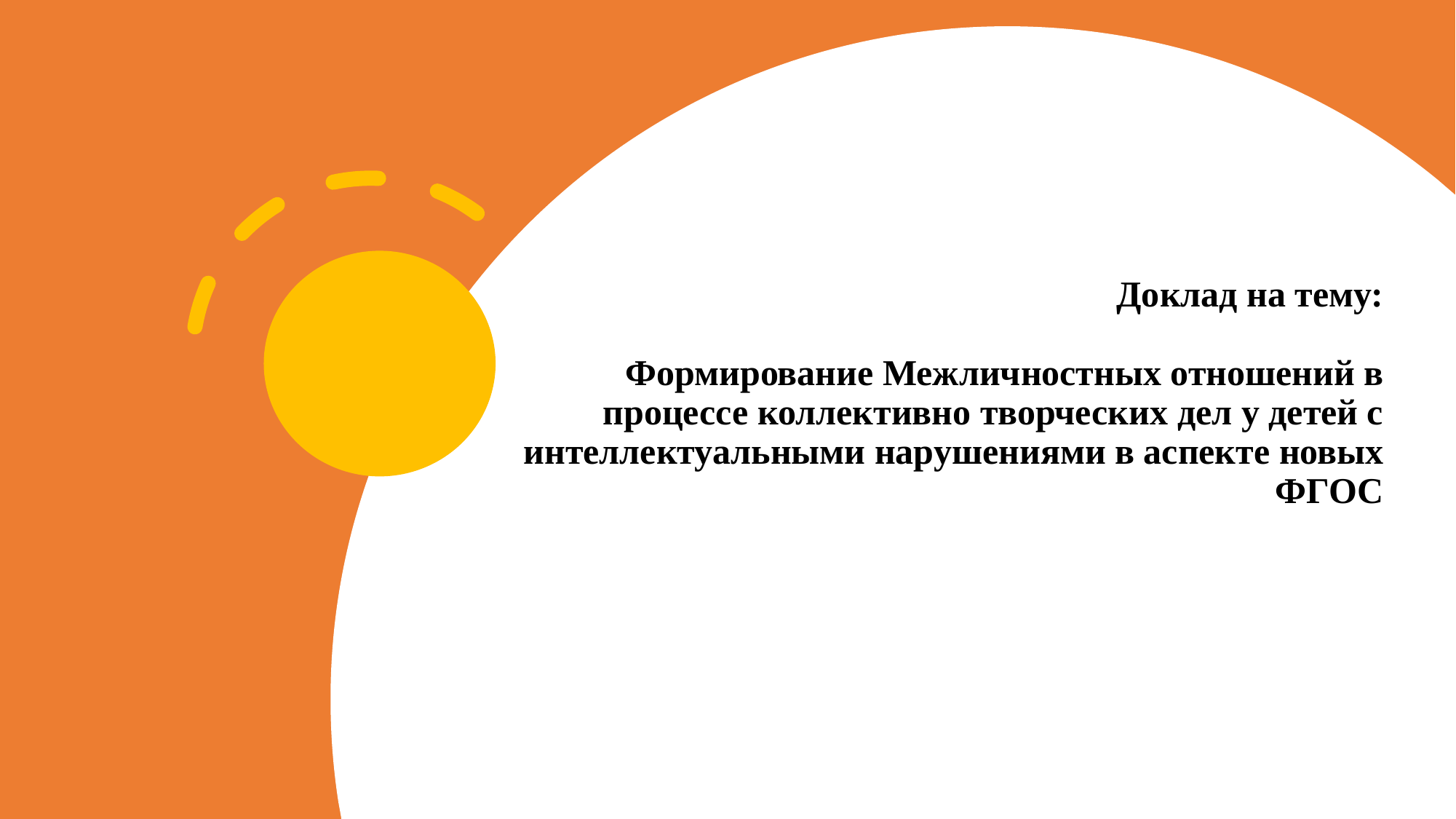

# Доклад на тему:   Формирование Межличностных отношений в процессе коллективно творческих дел у детей с интеллектуальными нарушениями в аспекте новых ФГОС